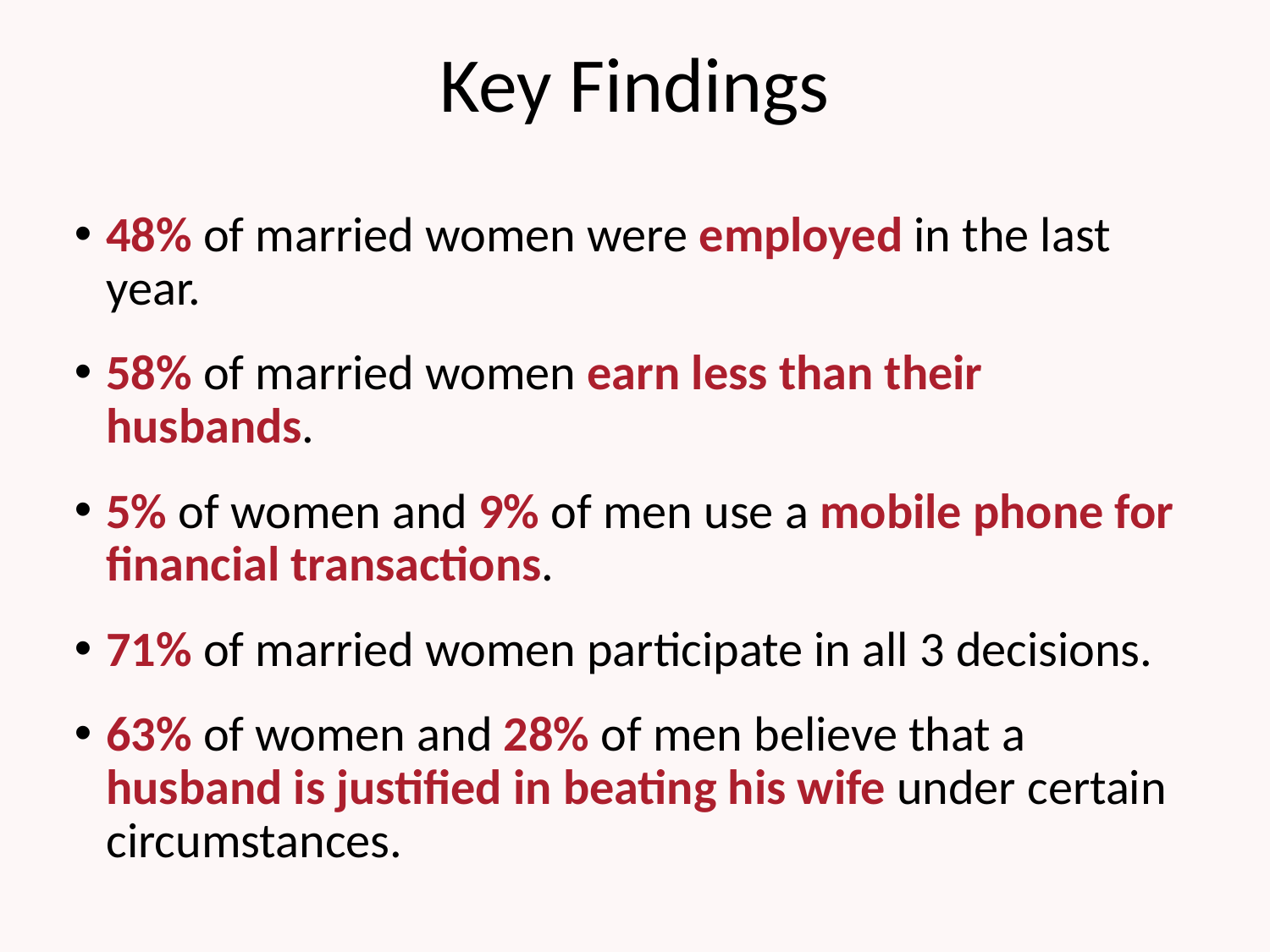

# Key Findings
48% of married women were employed in the last year.
58% of married women earn less than their husbands.
5% of women and 9% of men use a mobile phone for financial transactions.
71% of married women participate in all 3 decisions.
63% of women and 28% of men believe that a husband is justified in beating his wife under certain circumstances.